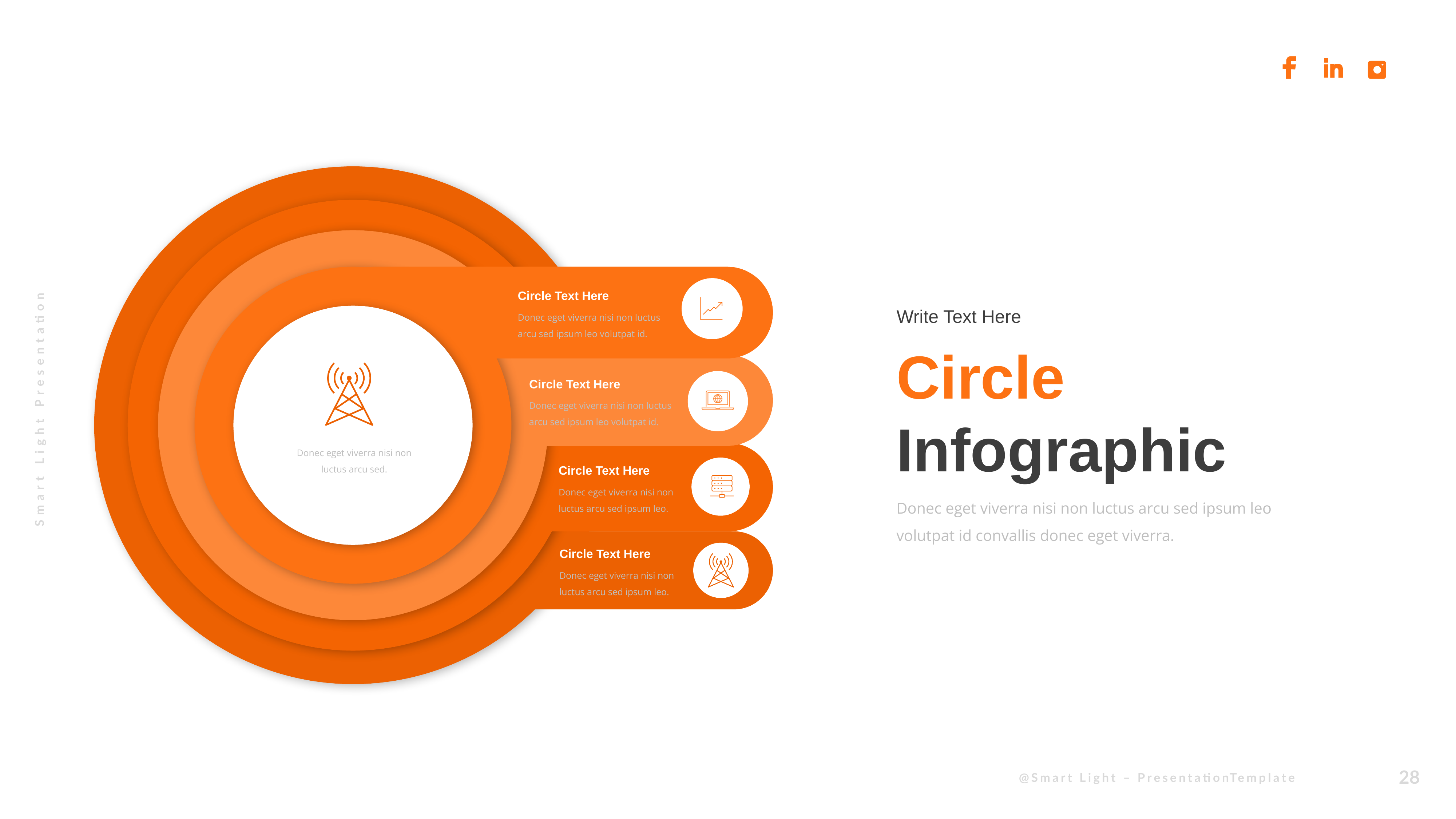

Circle Text Here
Donec eget viverra nisi non luctus arcu sed ipsum leo volutpat id.

Circle Text Here
Donec eget viverra nisi non luctus arcu sed ipsum leo volutpat id.
Donec eget viverra nisi non luctus arcu sed.

Circle Text Here
Donec eget viverra nisi non luctus arcu sed ipsum leo.

Circle Text Here
Donec eget viverra nisi non luctus arcu sed ipsum leo.

Circle Infographic
Write Text Here
Donec eget viverra nisi non luctus arcu sed ipsum leo volutpat id convallis donec eget viverra.